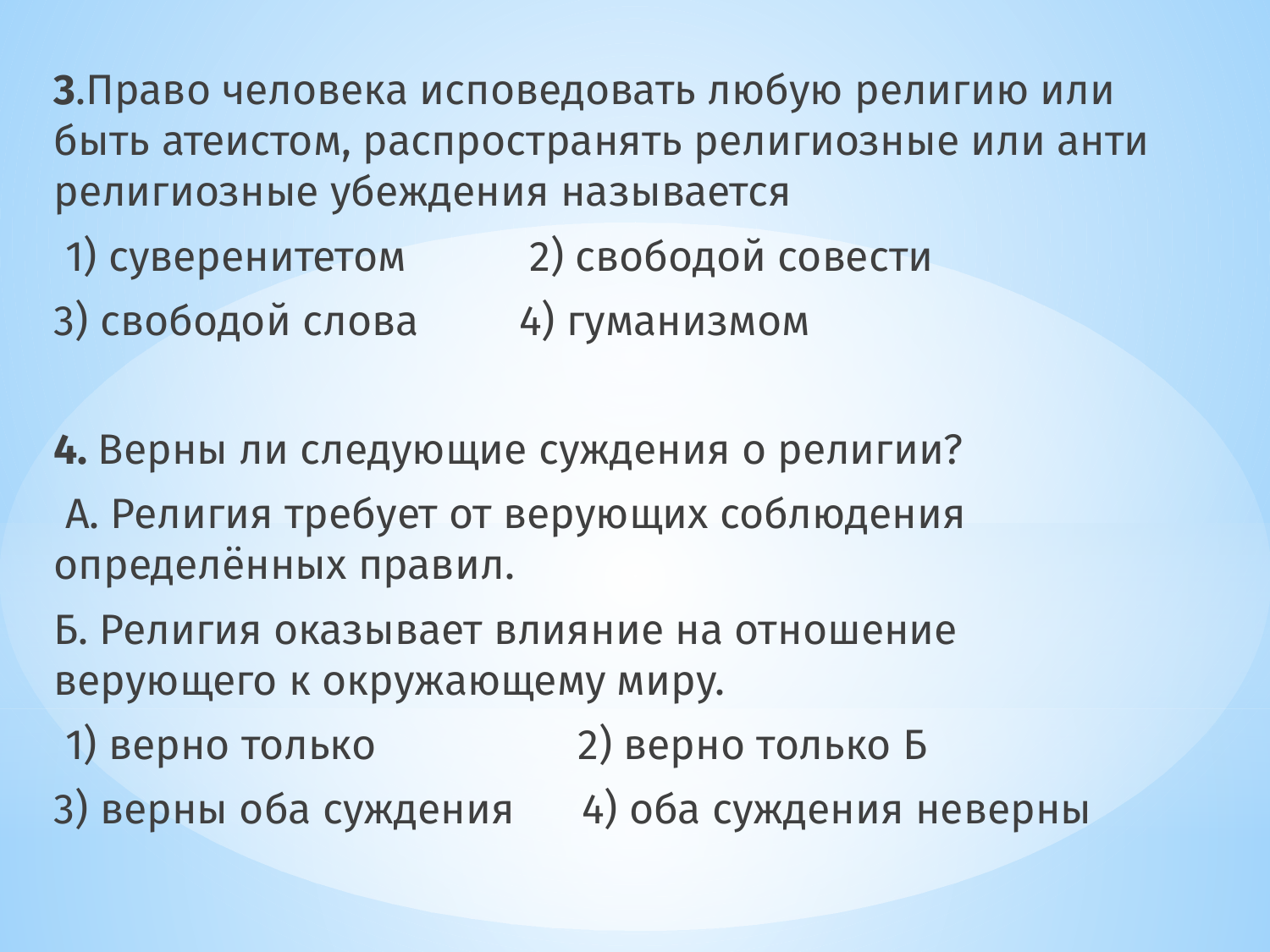

3.Право че­ло­ве­ка ис­по­ве­до­вать любую ре­ли­гию или быть атеистом, рас­про­стра­нять ре­ли­ги­оз­ные или ан­ти­ре­ли­ги­оз­ные убеж­де­ния называется
 1) суверенитетом           2) свободой совести
3) свободой слова         4) гуманизмом

4. Верны ли следующие суждения о религии?
 А. Религия требует от верующих соблюдения определённых правил.
Б. Религия оказывает влияние на отношение верующего к окружающему миру.
 1) верно только                  2) верно только Б
3) верны оба суждения      4) оба суждения неверны

#